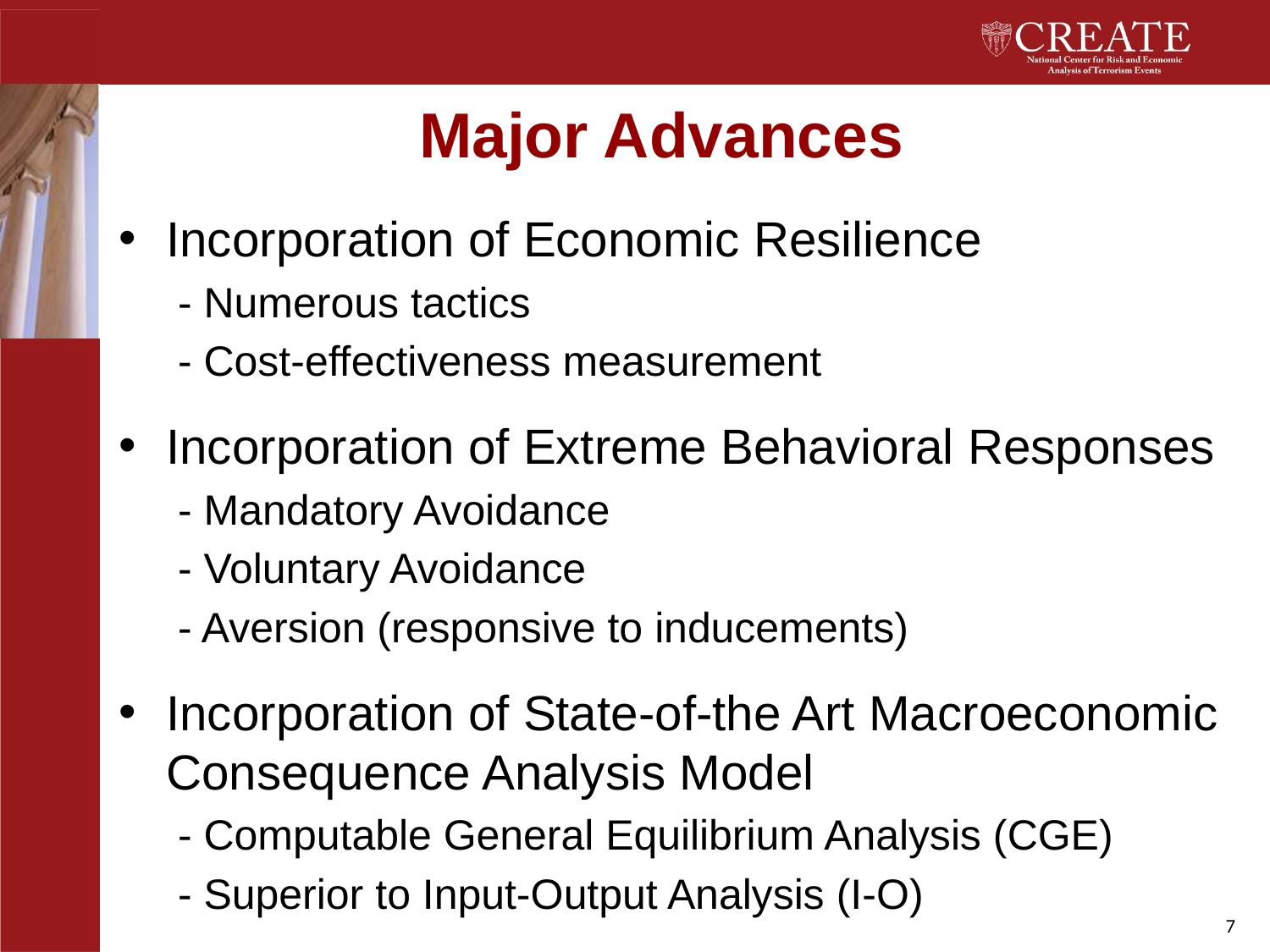

# Major Advances
Incorporation of Economic Resilience
     - Numerous tactics
     - Cost-effectiveness measurement

Incorporation of Extreme Behavioral Responses
     - Mandatory Avoidance
     - Voluntary Avoidance
     - Aversion (responsive to inducements)

Incorporation of State-of-the Art Macroeconomic Consequence Analysis Model
     - Computable General Equilibrium Analysis (CGE)
     - Superior to Input-Output Analysis (I-O)